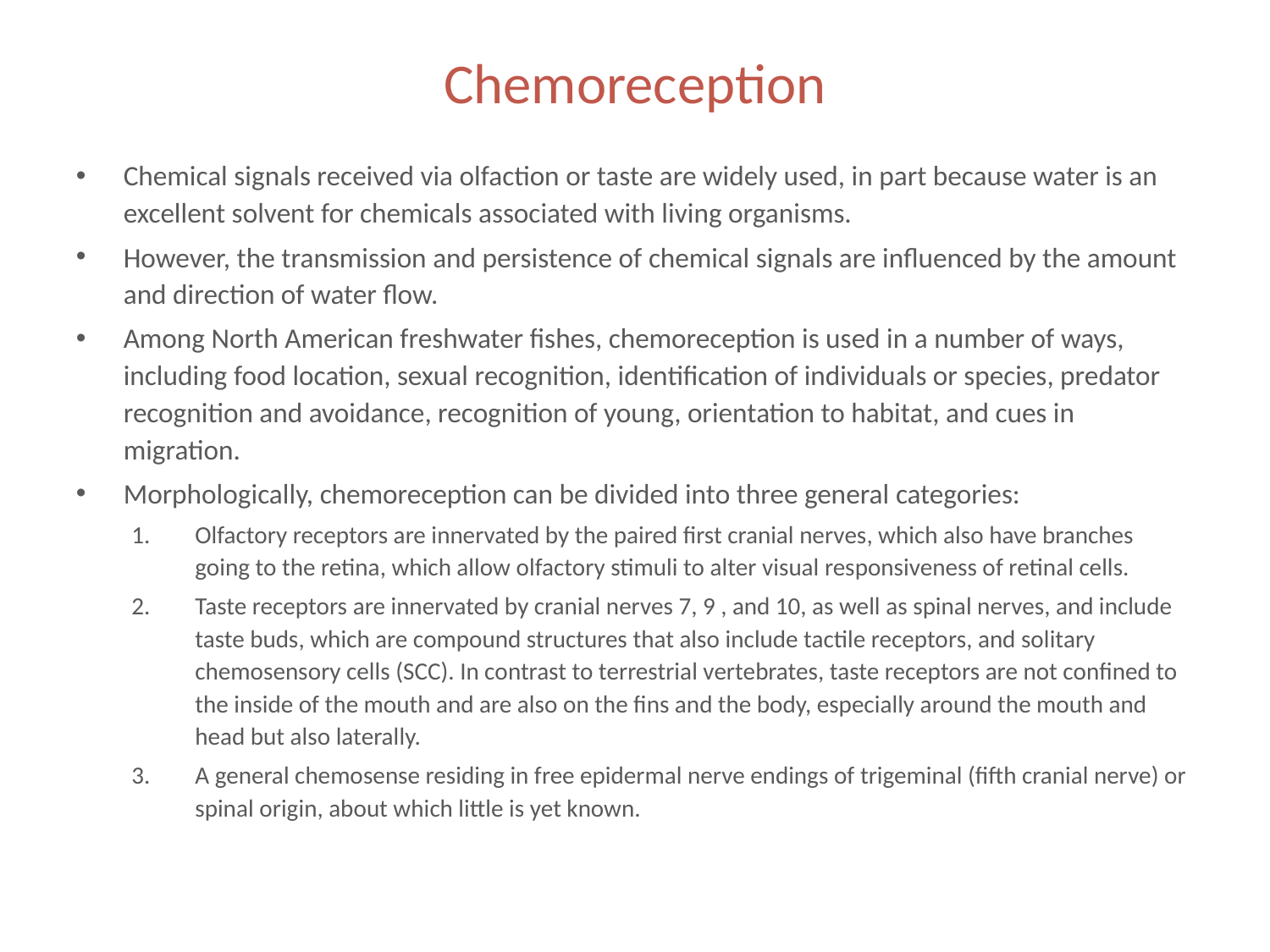

# Chemoreception
Chemical signals received via olfaction or taste are widely used, in part because water is an excellent solvent for chemicals associated with living organisms.
However, the transmission and persistence of chemical signals are influenced by the amount and direction of water flow.
Among North American freshwater fishes, chemoreception is used in a number of ways, including food location, sexual recognition, identification of individuals or species, predator recognition and avoidance, recognition of young, orientation to habitat, and cues in migration.
Morphologically, chemoreception can be divided into three general categories:
Olfactory receptors are innervated by the paired first cranial nerves, which also have branches going to the retina, which allow olfactory stimuli to alter visual responsiveness of retinal cells.
Taste receptors are innervated by cranial nerves 7, 9 , and 10, as well as spinal nerves, and include taste buds, which are compound structures that also include tactile receptors, and solitary chemosensory cells (SCC). In contrast to terrestrial vertebrates, taste receptors are not confined to the inside of the mouth and are also on the fins and the body, especially around the mouth and head but also laterally.
A general chemosense residing in free epidermal nerve endings of trigeminal (fifth cranial nerve) or spinal origin, about which little is yet known.